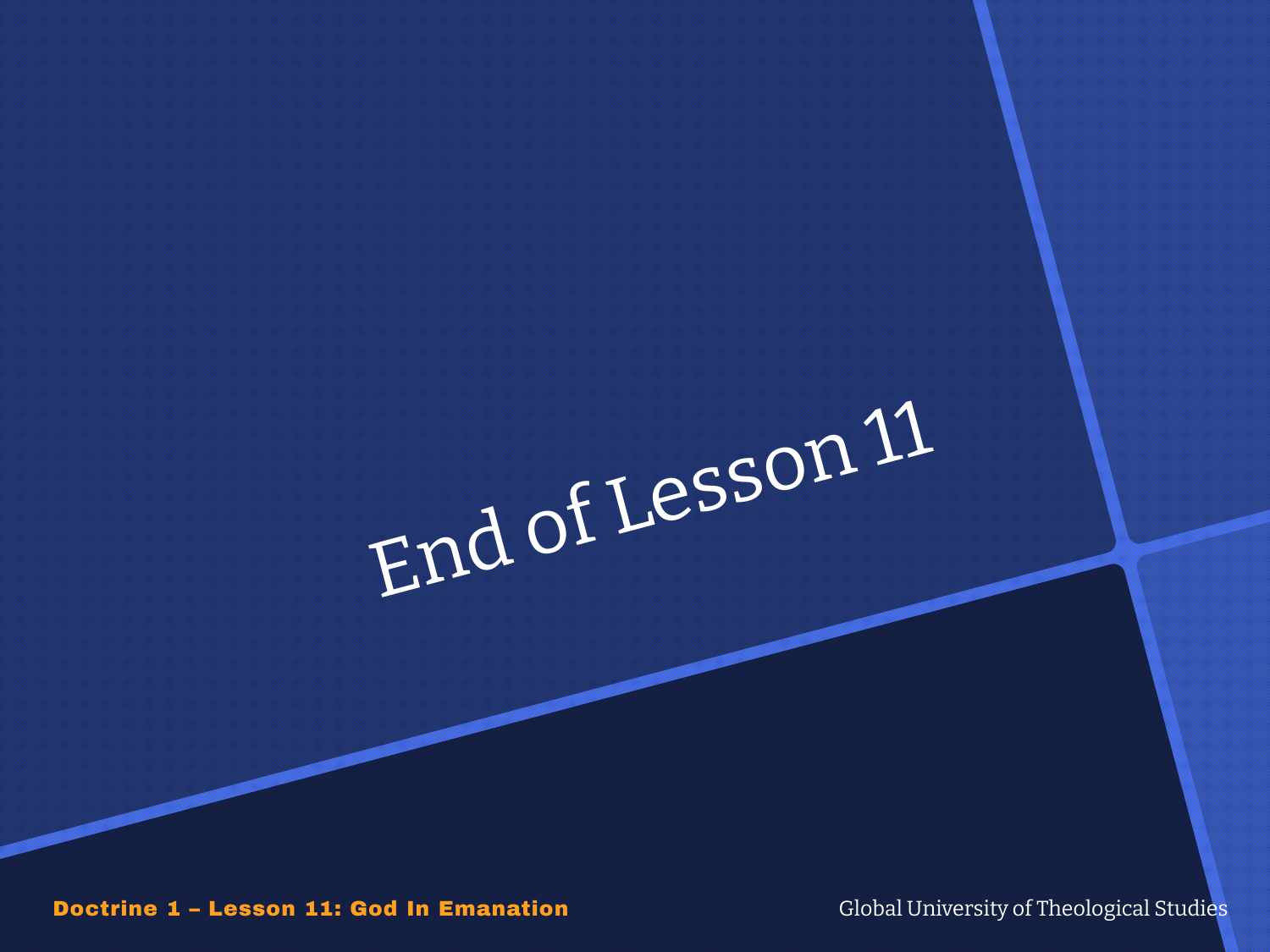

# End of Lesson 11
Doctrine 1 – Lesson 11: God In Emanation                                  Global University of Theological Studies